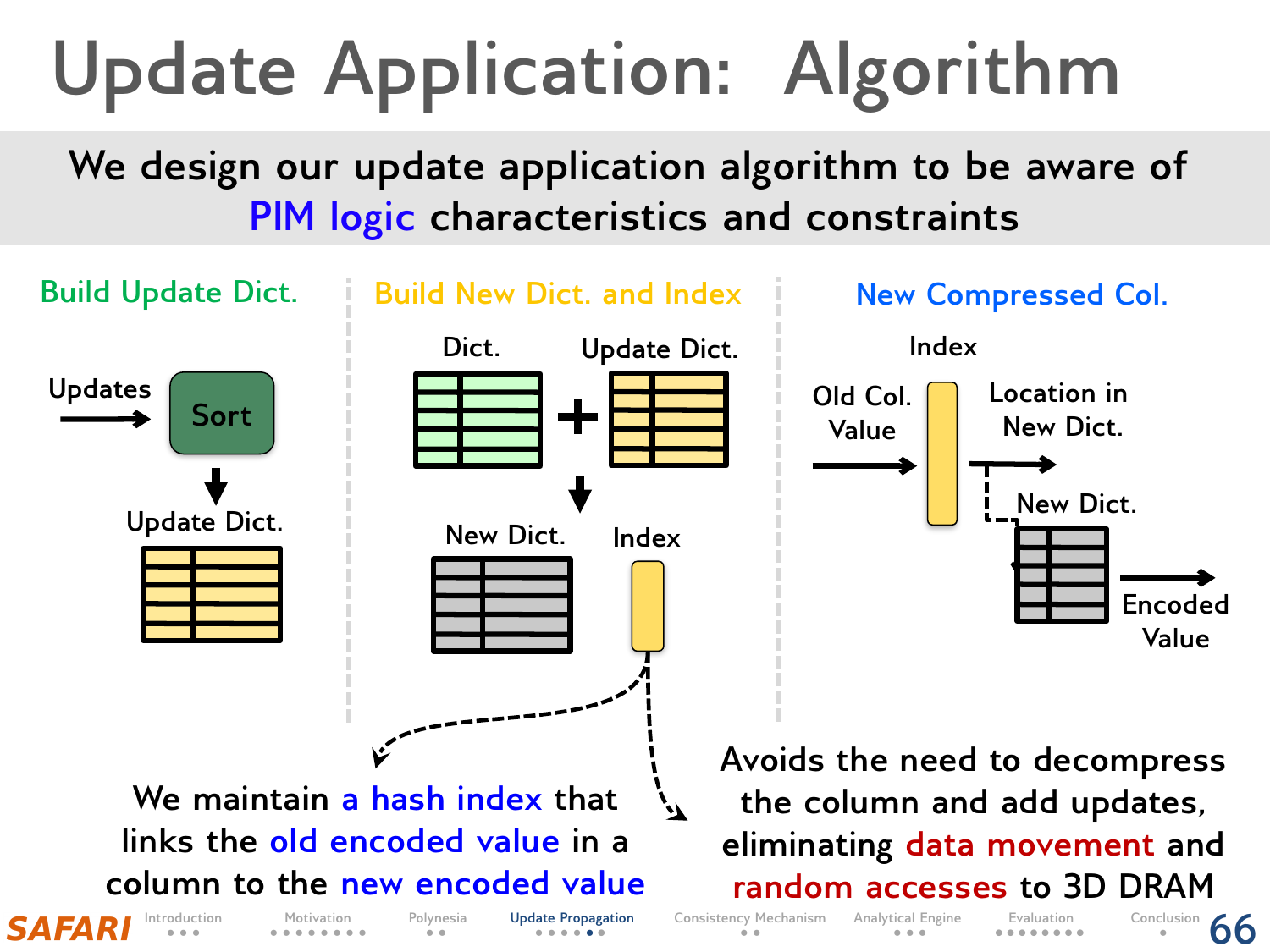

# Update Application:  Algorithm
We design our update application algorithm to be aware of
PIM logic characteristics and constraints
Build Update Dict.
Updates
Sort
Update Dict.

1
Build New Dict. and Index
Dict.

Update Dict.

New Dict.
Index

New Compressed Col.
Index
Location in
 New Dict.
Old Col.
Value

New Dict.

Encoded
Value

Avoids the need to decompress the column and add updates, eliminating data movement and random accesses to 3D DRAM
We maintain a hash index that links the old encoded value in a column to the new encoded value
66
| Introduction | Motivation | Polynesia | Update Propagation | Consistency Mechanism | Analytical Engine | Evaluation | Conclusion |
| --- | --- | --- | --- | --- | --- | --- | --- |
| ● ● ● | ● ● ● ● ● ● ● ● | ● ● | ● ● ● ● ● ● | ● ● | ● ● ● | ● ● ● ● ● ● ● ● | ● |